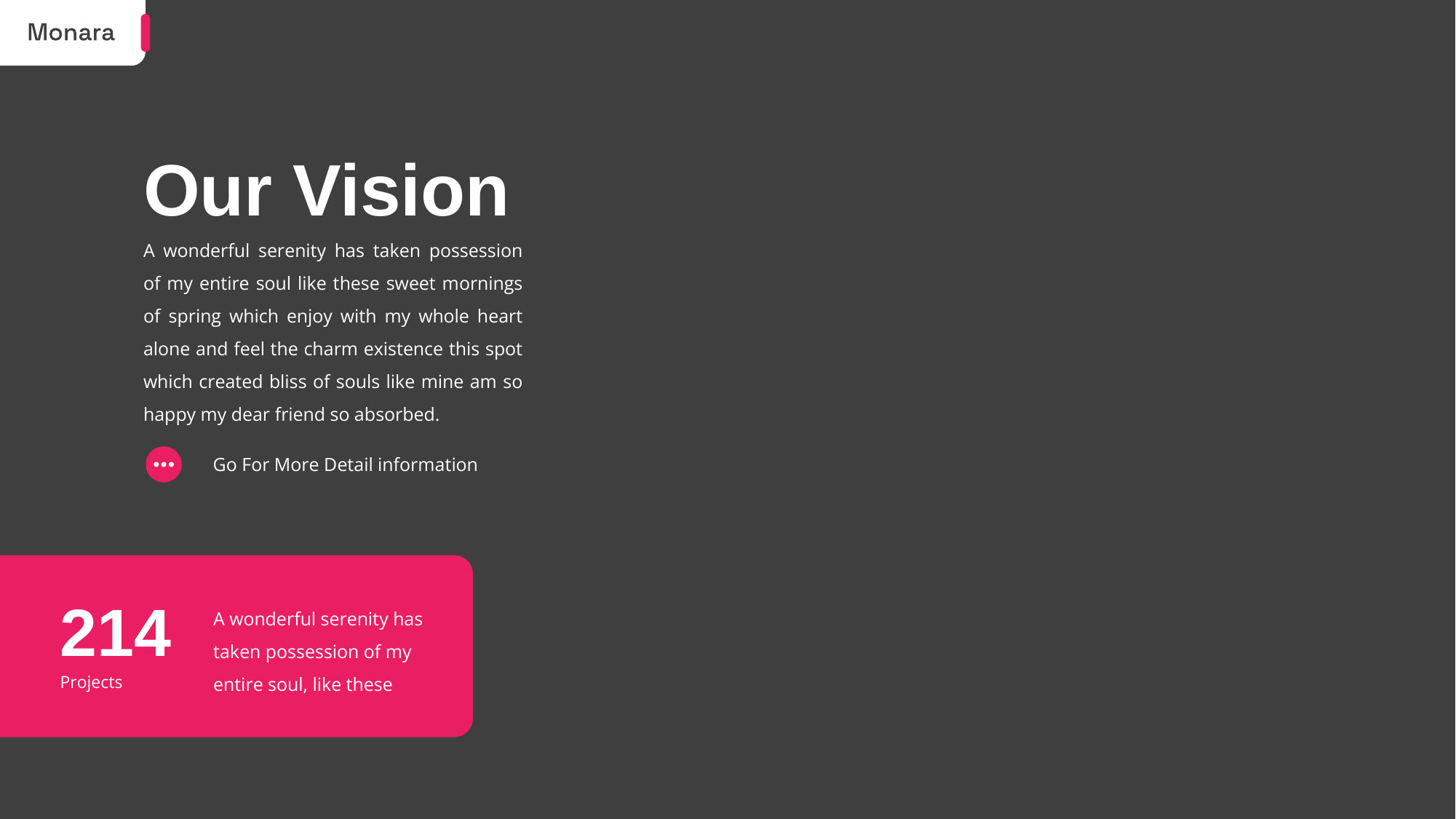

# Our Vision
A wonderful serenity has taken possession of my entire soul like these sweet mornings of spring which enjoy with my whole heart alone and feel the charm existence this spot which created bliss of souls like mine am so happy my dear friend so absorbed.

Go For More Detail information

214
A wonderful serenity has taken possession of my entire soul, like these
Projects